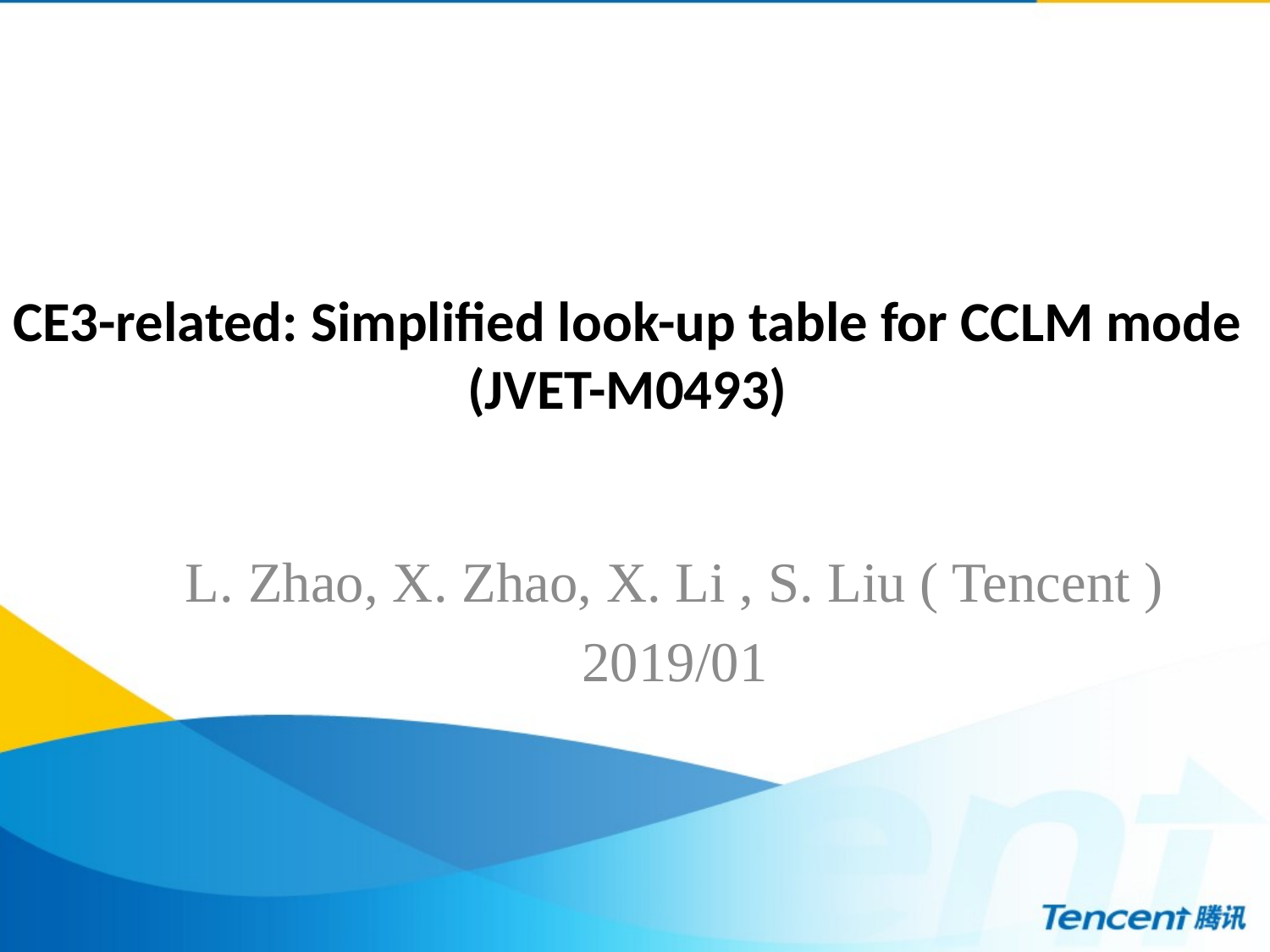

# CE3-related: Simplified look-up table for CCLM mode (JVET-M0493)
L. Zhao, X. Zhao, X. Li , S. Liu ( Tencent )
2019/01